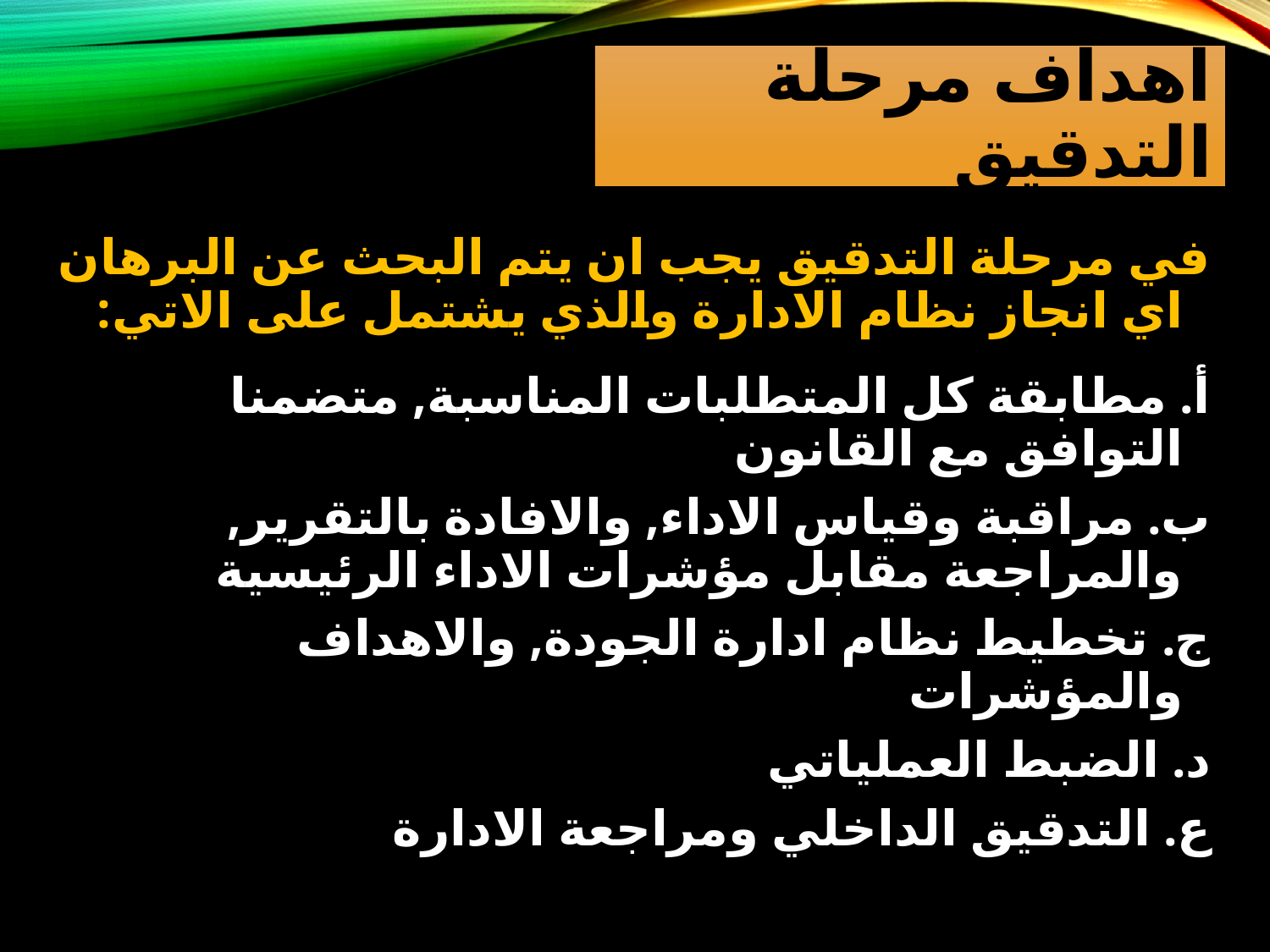

# اهداف مرحلة التدقيق
في مرحلة التدقيق يجب ان يتم البحث عن البرهان اي انجاز نظام الادارة والذي يشتمل على الاتي:

أ. مطابقة كل المتطلبات المناسبة, متضمنا التوافق مع القانون
ب. مراقبة وقياس الاداء, والافادة بالتقرير, والمراجعة مقابل مؤشرات الاداء الرئيسية
ج. تخطيط نظام ادارة الجودة, والاهداف والمؤشرات
د. الضبط العملياتي
ع. التدقيق الداخلي ومراجعة الادارة